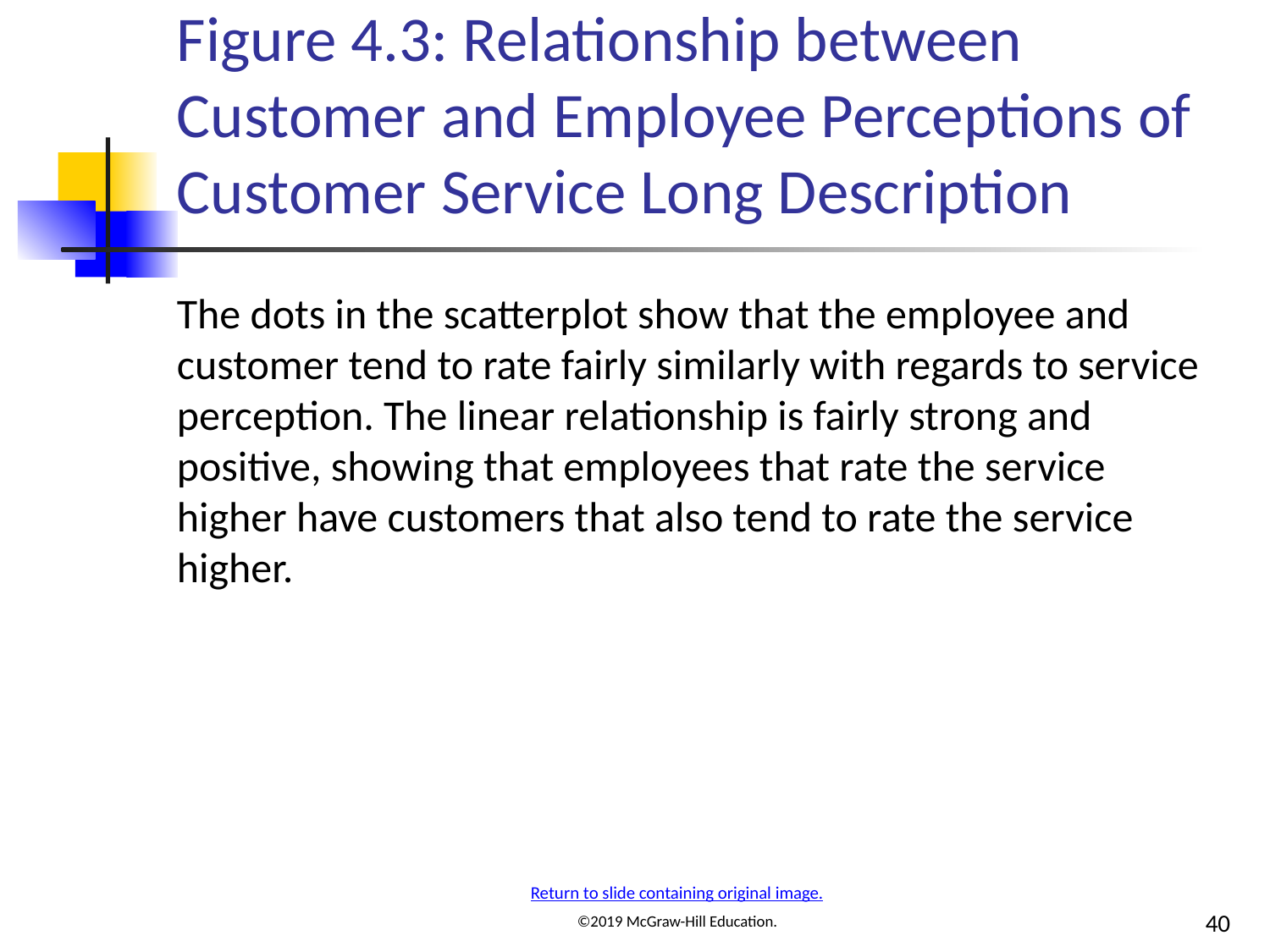

# Figure 4.3: Relationship between Customer and Employee Perceptions of Customer Service Long Description
The dots in the scatterplot show that the employee and customer tend to rate fairly similarly with regards to service perception. The linear relationship is fairly strong and positive, showing that employees that rate the service higher have customers that also tend to rate the service higher.
Return to slide containing original image.